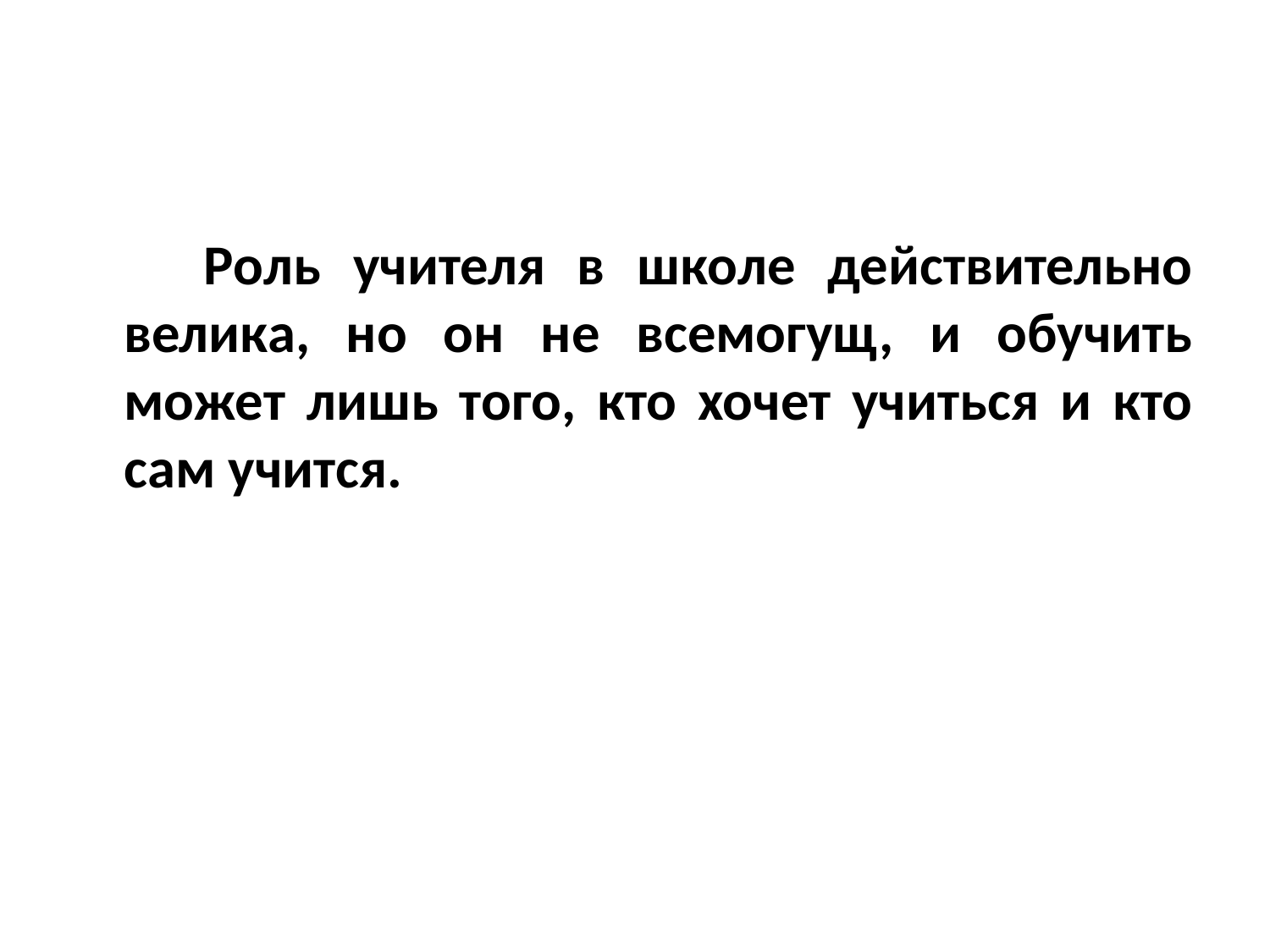

#
    Роль учителя в школе действительно велика, но он не всемогущ, и обучить может лишь того, кто хочет учиться и кто сам учится.